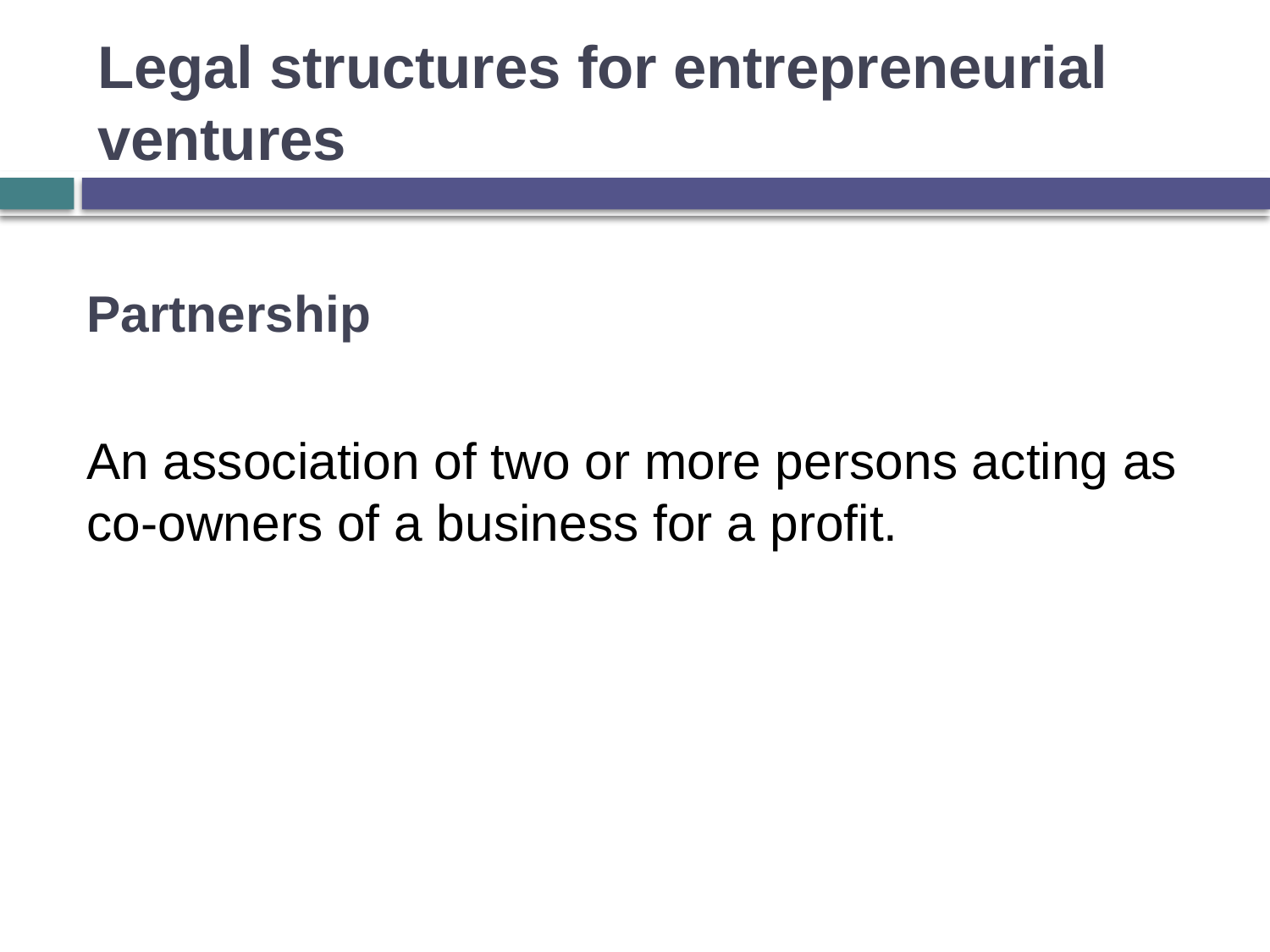

# Legal structures for entrepreneurial ventures
Partnership

An association of two or more persons acting as co-owners of a business for a profit.